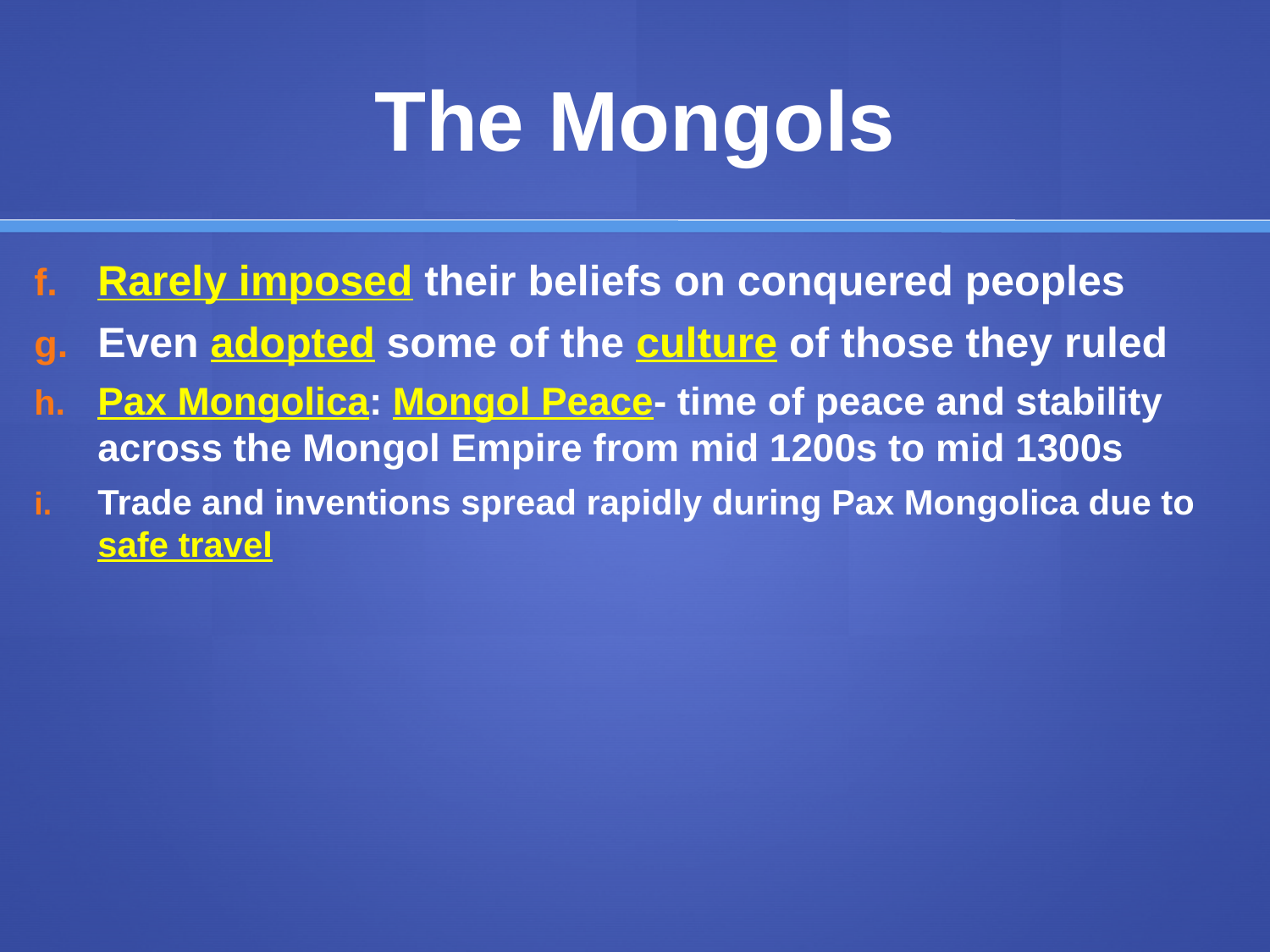

# The Mongols
Rarely imposed their beliefs on conquered peoples
Even adopted some of the culture of those they ruled
Pax Mongolica: Mongol Peace- time of peace and stability across the Mongol Empire from mid 1200s to mid 1300s
Trade and inventions spread rapidly during Pax Mongolica due to safe travel